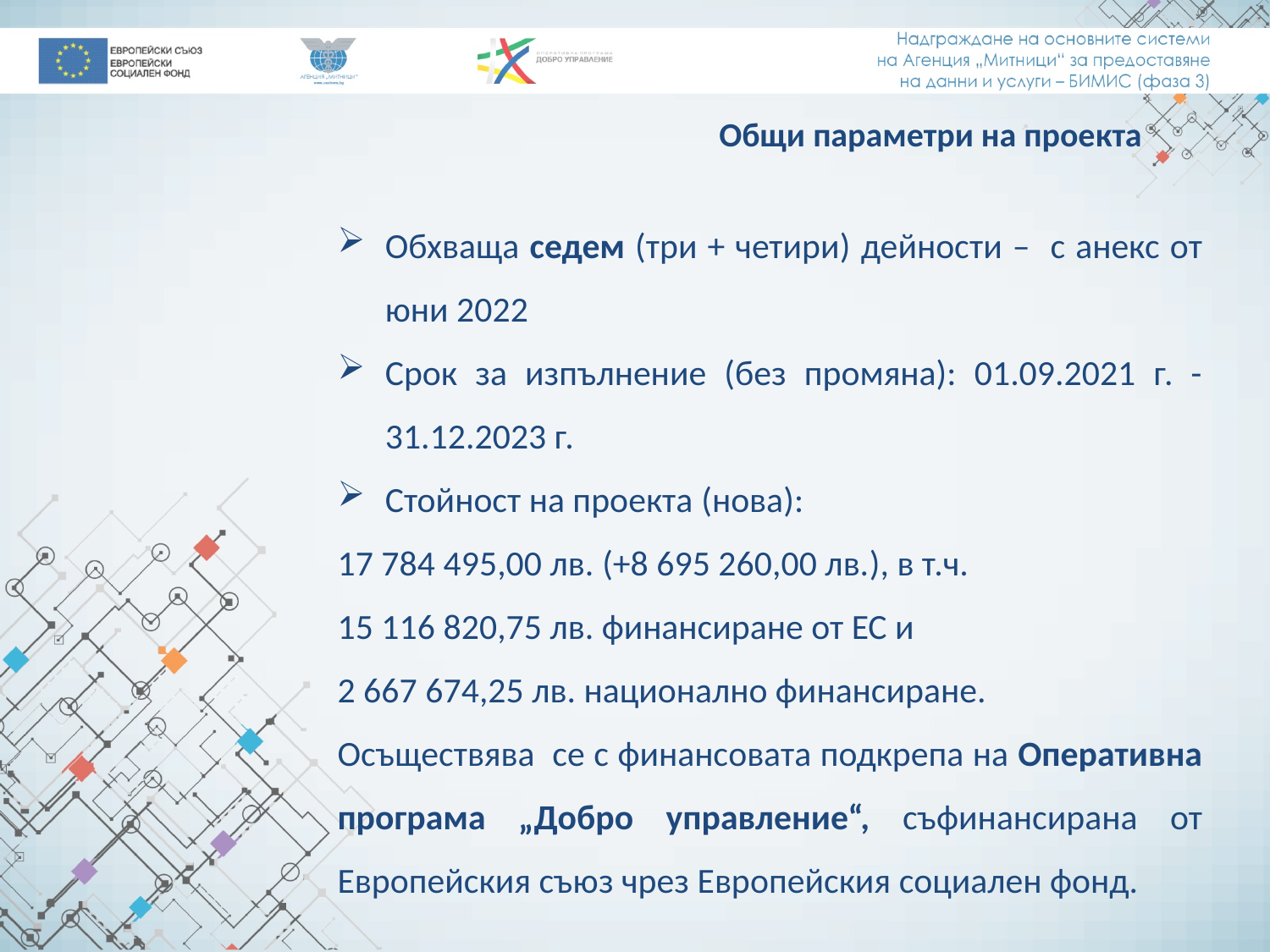

Общи параметри на проекта

Обхваща седем (три + четири) дейности –  с анекс от юни 2022
Срок за изпълнение (без промяна): 01.09.2021 г. - 31.12.2023 г.
Стойност на проекта (нова):
17 784 495,00 лв. (+8 695 260,00 лв.), в т.ч.
15 116 820,75 лв. финансиране от ЕС и
2 667 674,25 лв. национално финансиране.
Осъществява  се с финансовата подкрепа на Оперативна програма „Добро управление“, съфинансирана от Европейския съюз чрез Европейския социален фонд.